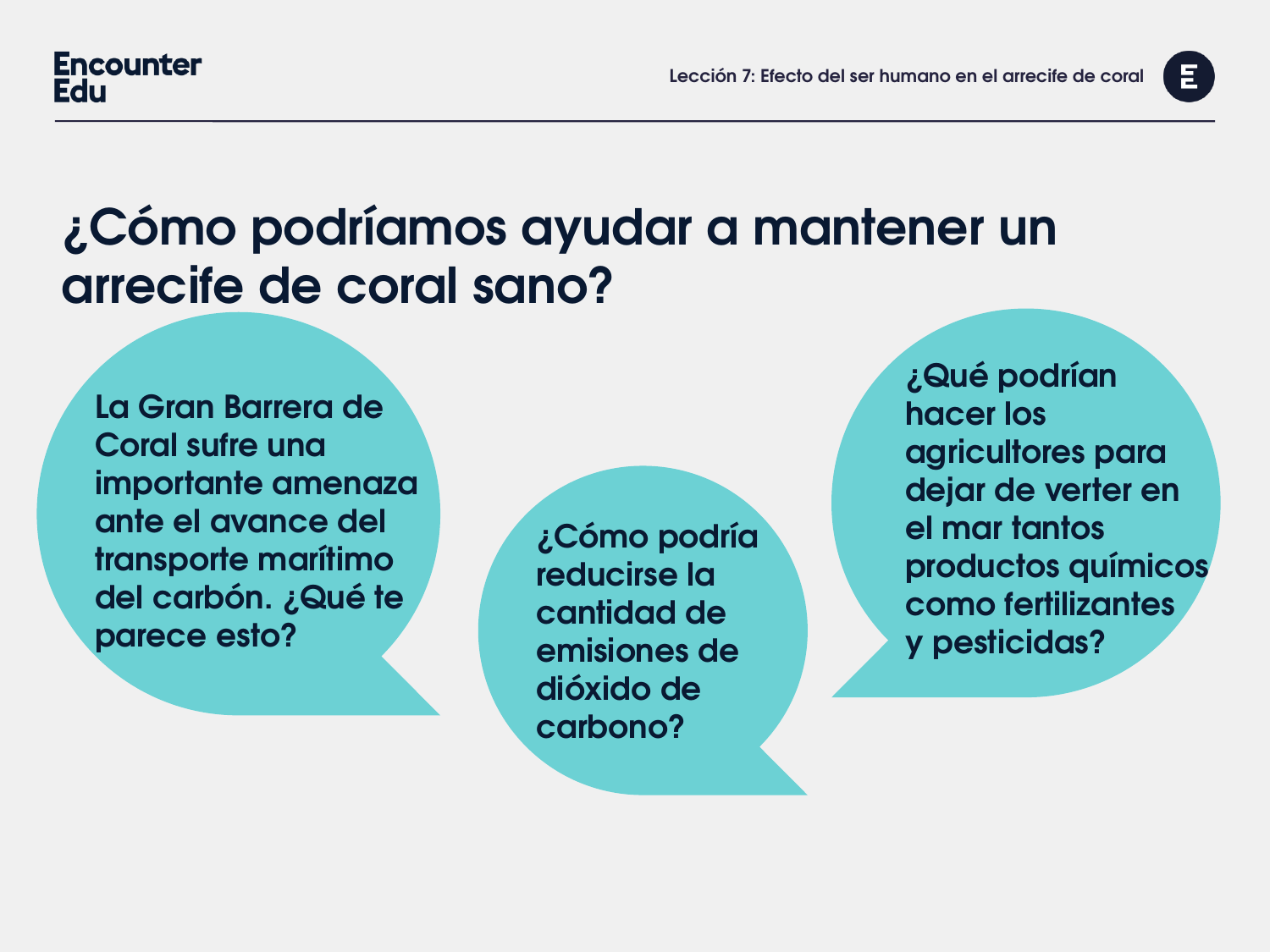

# Lección 7: Efecto del ser humano en el arrecife de coral
¿Cómo podríamos ayudar a mantener un arrecife de coral sano?

¿Qué podrían hacer los agricultores para dejar de verter en el mar tantos productos químicos como fertilizantes
y pesticidas?
La Gran Barrera de Coral sufre una importante amenaza ante el avance del transporte marítimo del carbón. ¿Qué te parece esto?

¿Cómo podría
reducirse la cantidad de emisiones de dióxido de carbono?